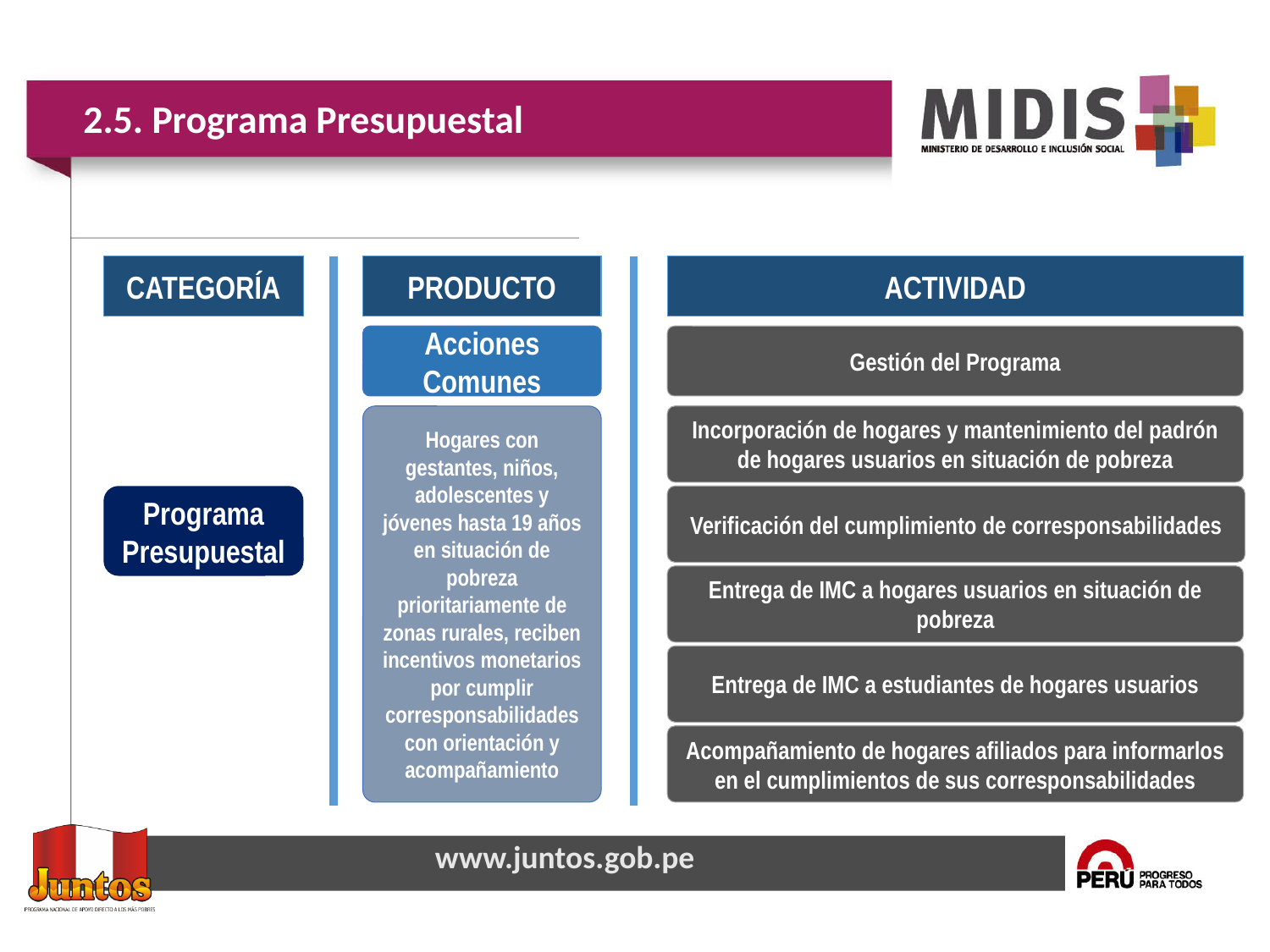

2.5. Programa Presupuestal
CATEGORÍA
PRODUCTO
ACTIVIDAD
Acciones Comunes
Gestión del Programa
Hogares con gestantes, niños, adolescentes y jóvenes hasta 19 años en situación de pobreza prioritariamente de zonas rurales, reciben incentivos monetarios por cumplir corresponsabilidades con orientación y acompañamiento
Incorporación de hogares y mantenimiento del padrón de hogares usuarios en situación de pobreza
Programa Presupuestal
Verificación del cumplimiento de corresponsabilidades
Entrega de IMC a hogares usuarios en situación de pobreza

Entrega de IMC a estudiantes de hogares usuarios
Acompañamiento de hogares afiliados para informarlos en el cumplimientos de sus corresponsabilidades